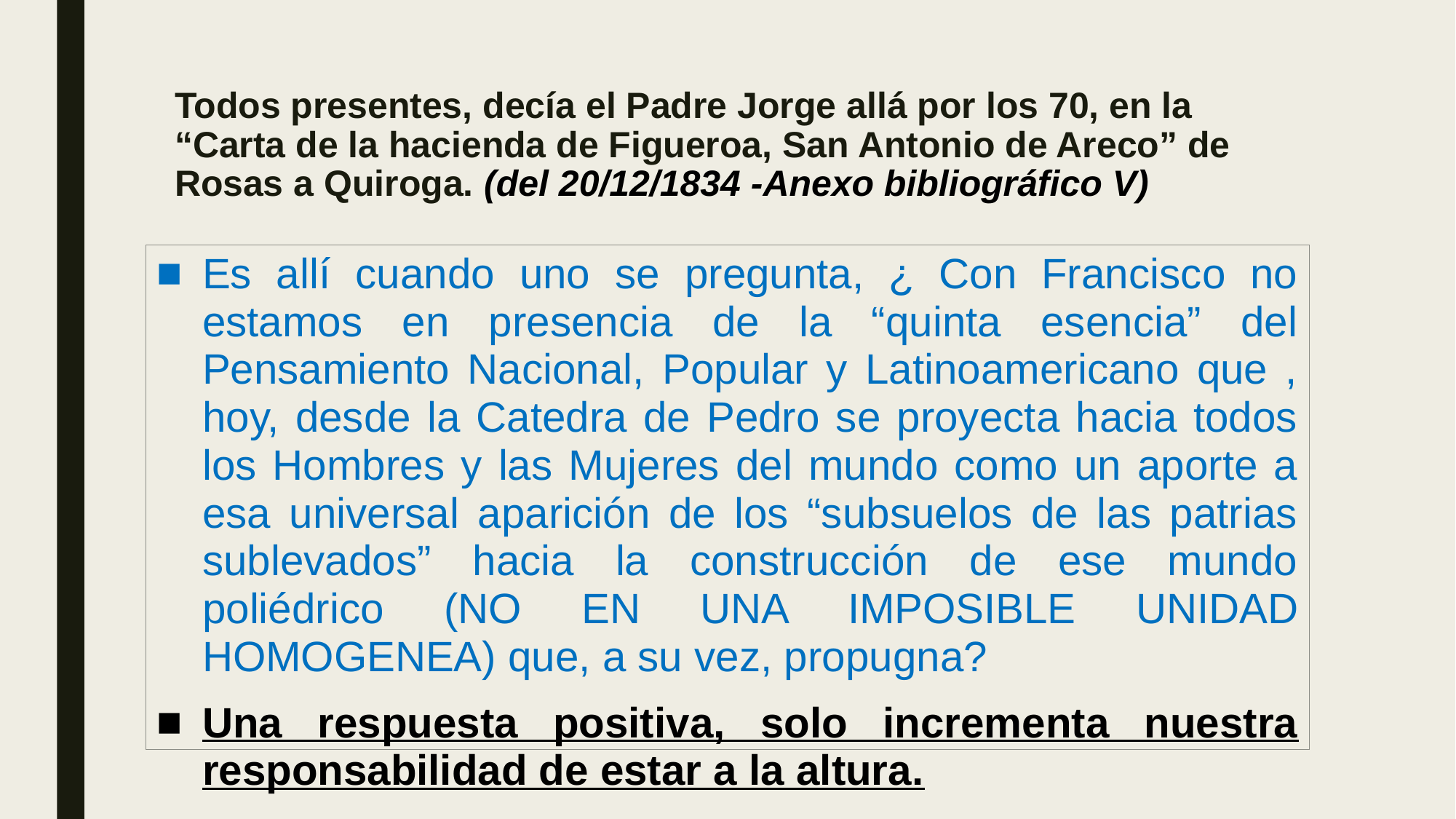

# Todos presentes, decía el Padre Jorge allá por los 70, en la “Carta de la hacienda de Figueroa, San Antonio de Areco” de Rosas a Quiroga. (del 20/12/1834 -Anexo bibliográfico V)
Es allí cuando uno se pregunta, ¿ Con Francisco no estamos en presencia de la “quinta esencia” del Pensamiento Nacional, Popular y Latinoamericano que , hoy, desde la Catedra de Pedro se proyecta hacia todos los Hombres y las Mujeres del mundo como un aporte a esa universal aparición de los “subsuelos de las patrias sublevados” hacia la construcción de ese mundo poliédrico (NO EN UNA IMPOSIBLE UNIDAD HOMOGENEA) que, a su vez, propugna?
Una respuesta positiva, solo incrementa nuestra responsabilidad de estar a la altura.